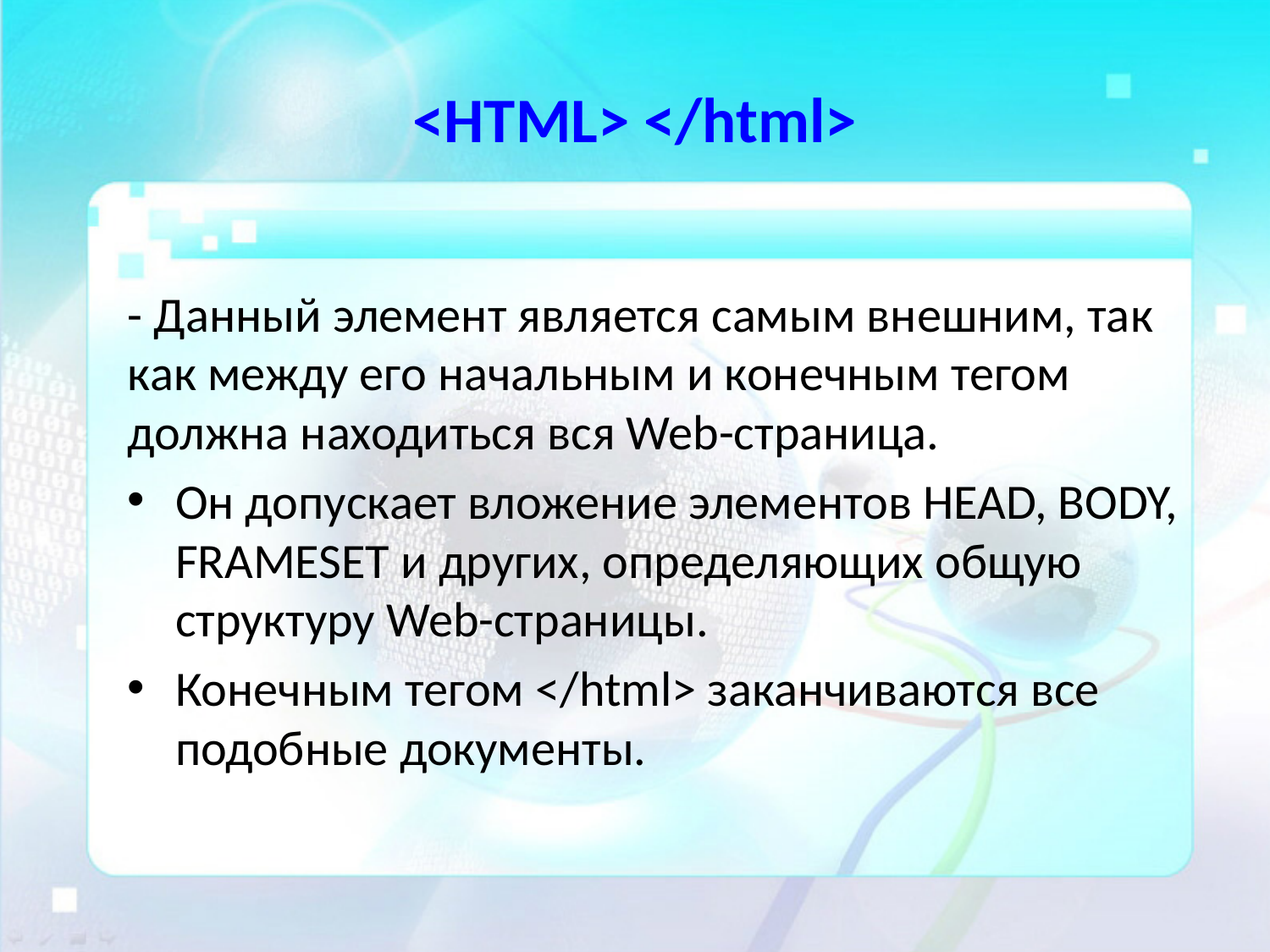

# <HTML> </html>
- Данный элемент является самым внешним, так как между его начальным и конечным тегом должна находиться вся Web-страница.
Он допускает вложение элементов HEAD, BODY, FRAMESET и других, определяющих общую структуру Web-страницы.
Конечным тегом </html> заканчиваются все подобные документы.